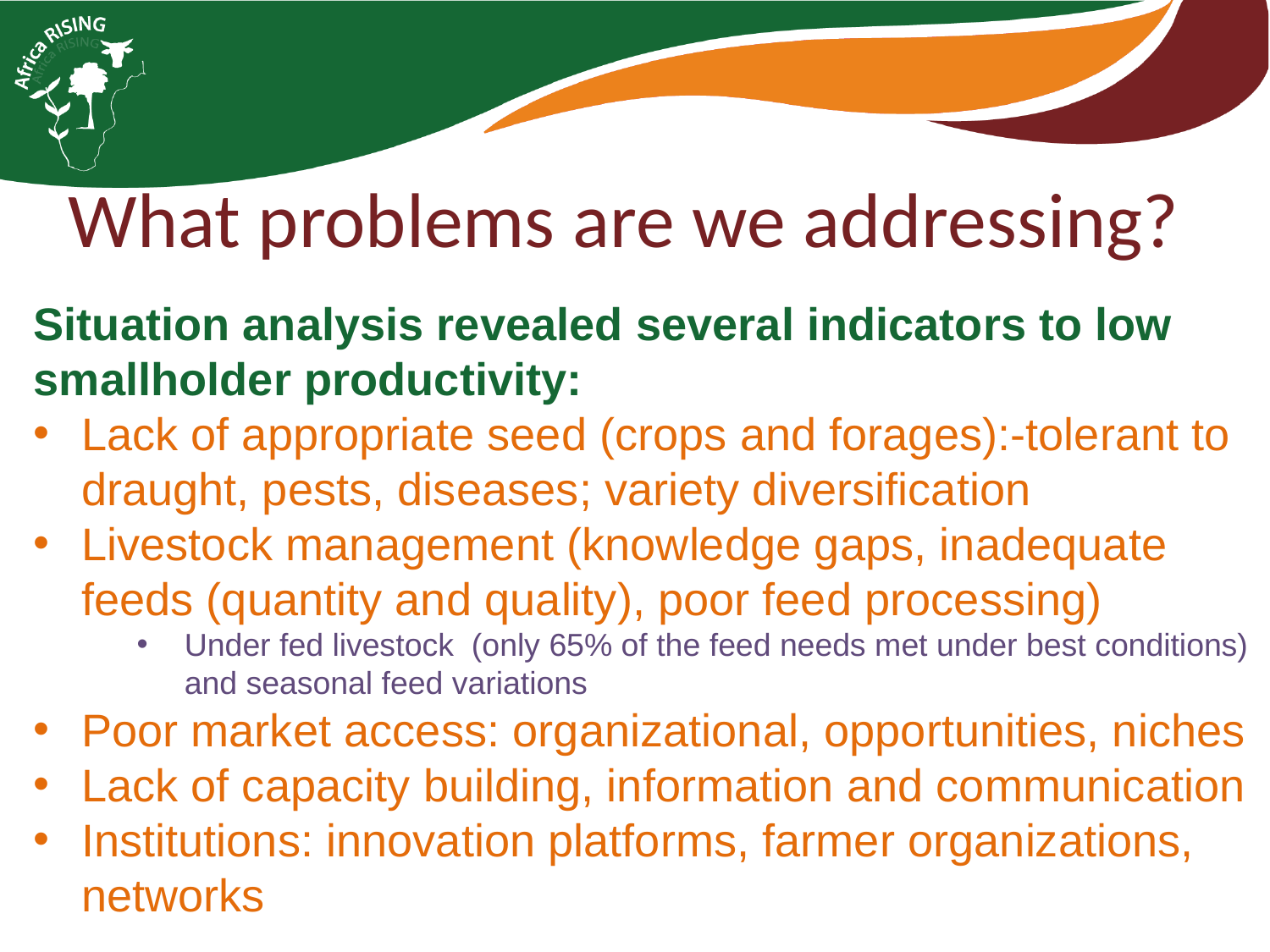

# What problems are we addressing?
Situation analysis revealed several indicators to low smallholder productivity:
Lack of appropriate seed (crops and forages):-tolerant to draught, pests, diseases; variety diversification
Livestock management (knowledge gaps, inadequate feeds (quantity and quality), poor feed processing)
Under fed livestock  (only 65% of the feed needs met under best conditions) and seasonal feed variations
Poor market access: organizational, opportunities, niches
Lack of capacity building, information and communication
Institutions: innovation platforms, farmer organizations, networks